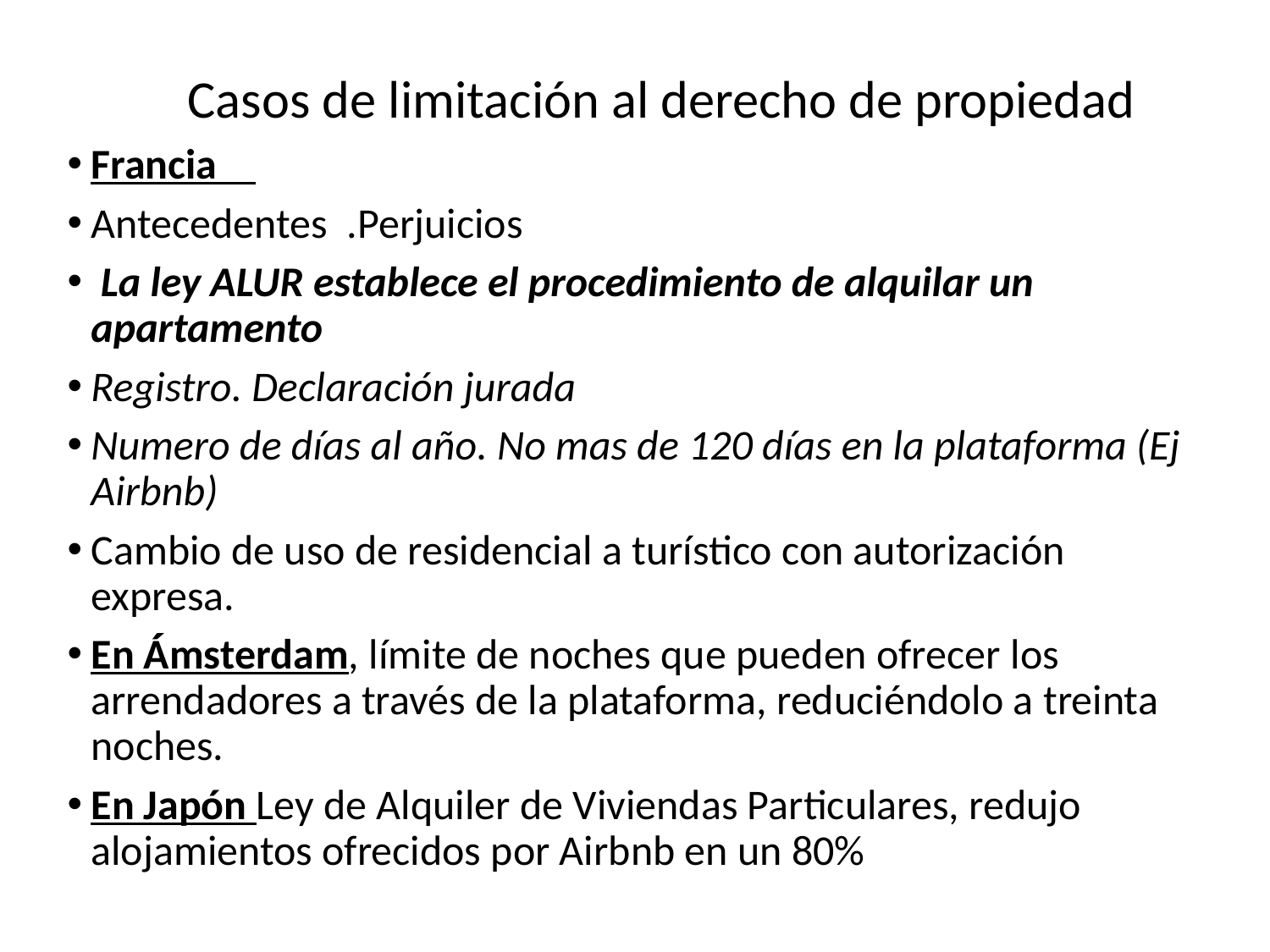

Casos de limitación al derecho de propiedad
Francia
Antecedentes  .Perjuicios
 La ley ALUR establece el procedimiento de alquilar un apartamento
Registro. Declaración jurada
Numero de días al año. No mas de 120 días en la plataforma (Ej Airbnb)
Cambio de uso de residencial a turístico con autorización expresa.
En Ámsterdam, límite de noches que pueden ofrecer los arrendadores a través de la plataforma, reduciéndolo a treinta noches.
En Japón Ley de Alquiler de Viviendas Particulares, redujo alojamientos ofrecidos por Airbnb en un 80%